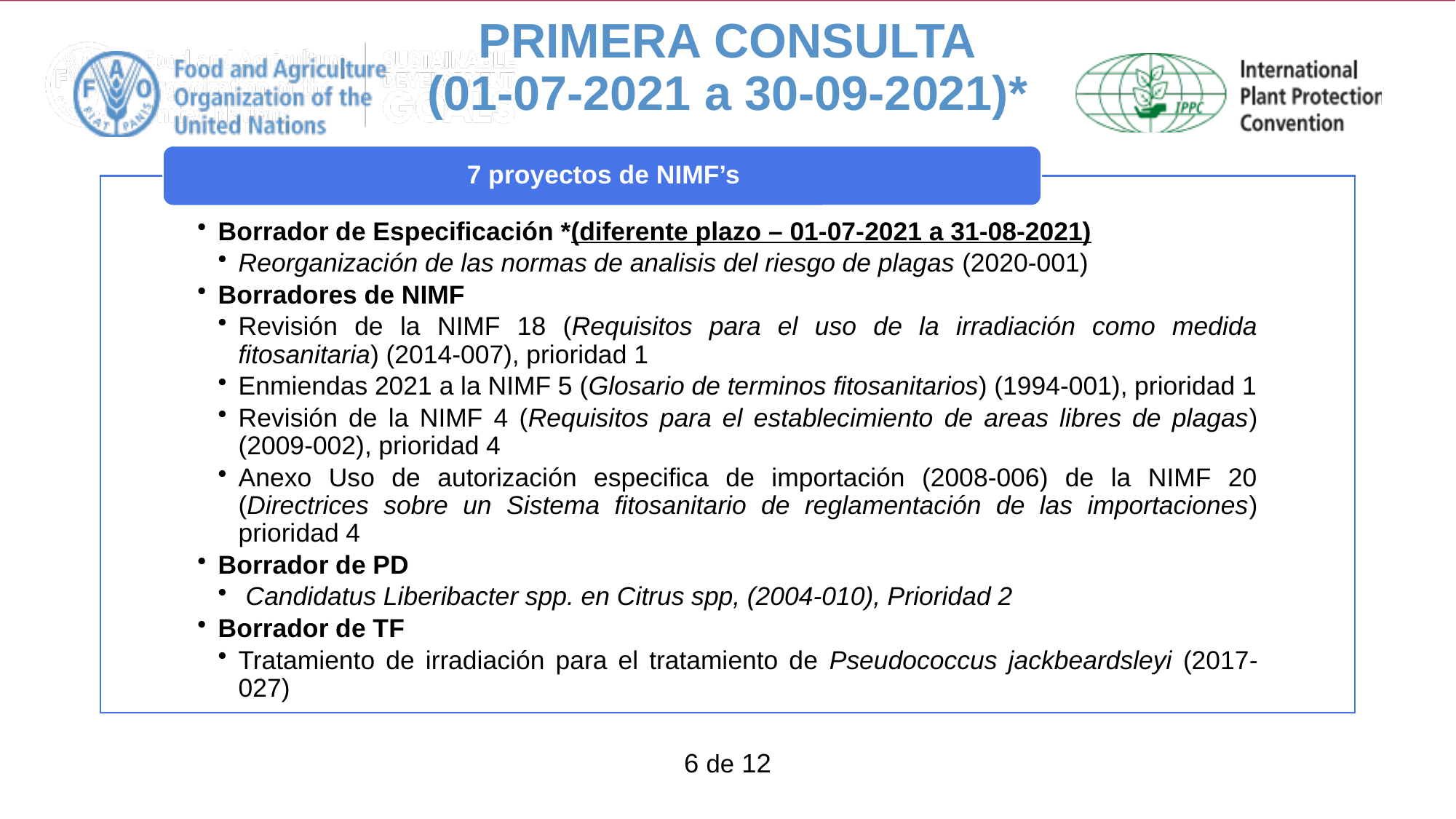

# PRIMERA CONSULTA (01-07-2021 a 30-09-2021)*
Borrador de Especificación *(diferente plazo – 01-07-2021 a 31-08-2021)
Reorganización de las normas de analisis del riesgo de plagas (2020-001)
Borradores de NIMF
Revisión de la NIMF 18 (Requisitos para el uso de la irradiación como medida fitosanitaria) (2014-007), prioridad 1
Enmiendas 2021 a la NIMF 5 (Glosario de terminos fitosanitarios) (1994-001), prioridad 1
Revisión de la NIMF 4 (Requisitos para el establecimiento de areas libres de plagas) (2009-002), prioridad 4
Anexo Uso de autorización especifica de importación (2008-006) de la NIMF 20 (Directrices sobre un Sistema fitosanitario de reglamentación de las importaciones) prioridad 4
Borrador de PD
 Candidatus Liberibacter spp. en Citrus spp, (2004-010), Prioridad 2
Borrador de TF
Tratamiento de irradiación para el tratamiento de Pseudococcus jackbeardsleyi (2017-027)
7 proyectos de NIMF’s
6 de 12